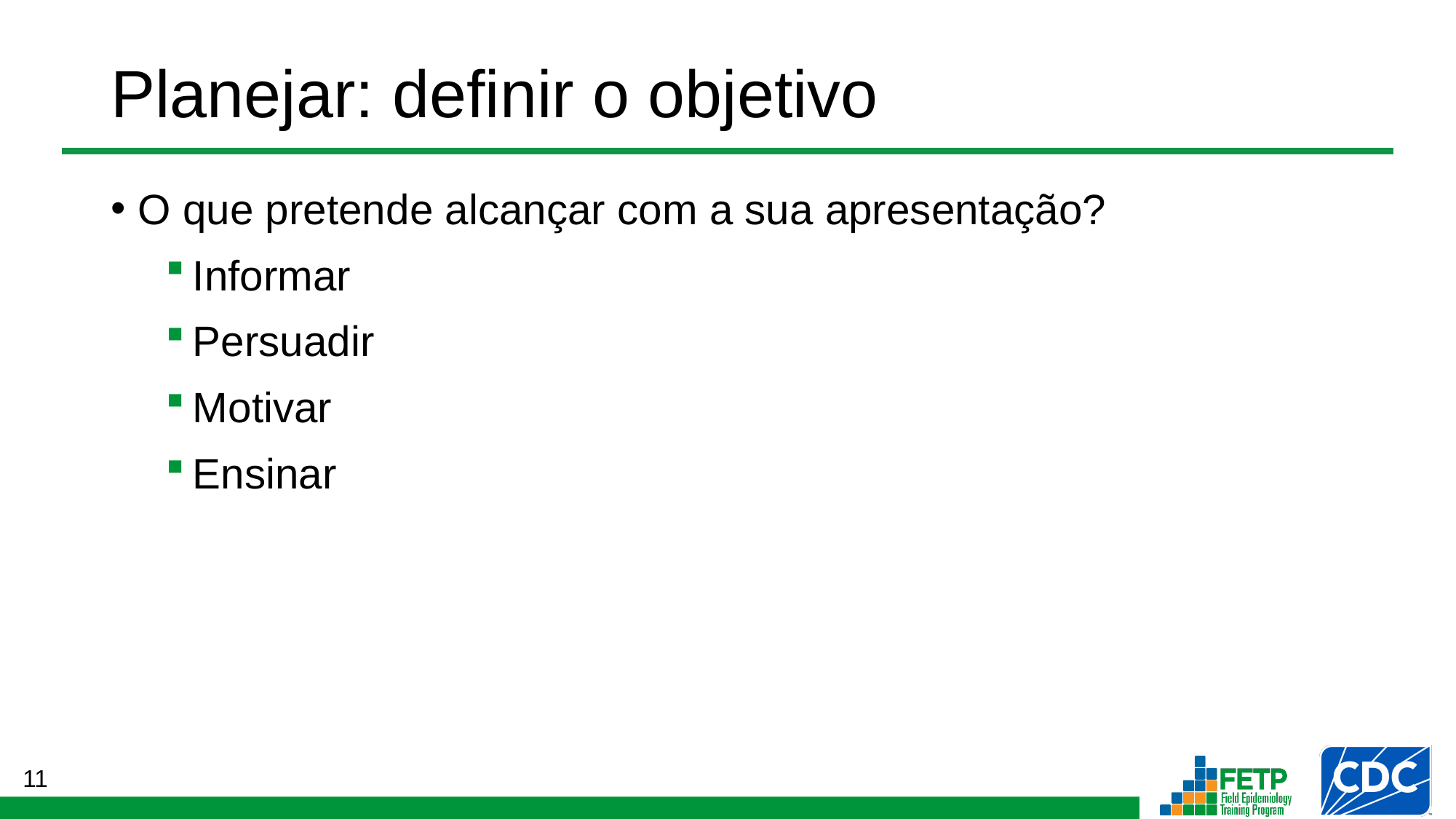

# Planejar: definir o objetivo
O que pretende alcançar com a sua apresentação?
Informar
Persuadir
Motivar
Ensinar